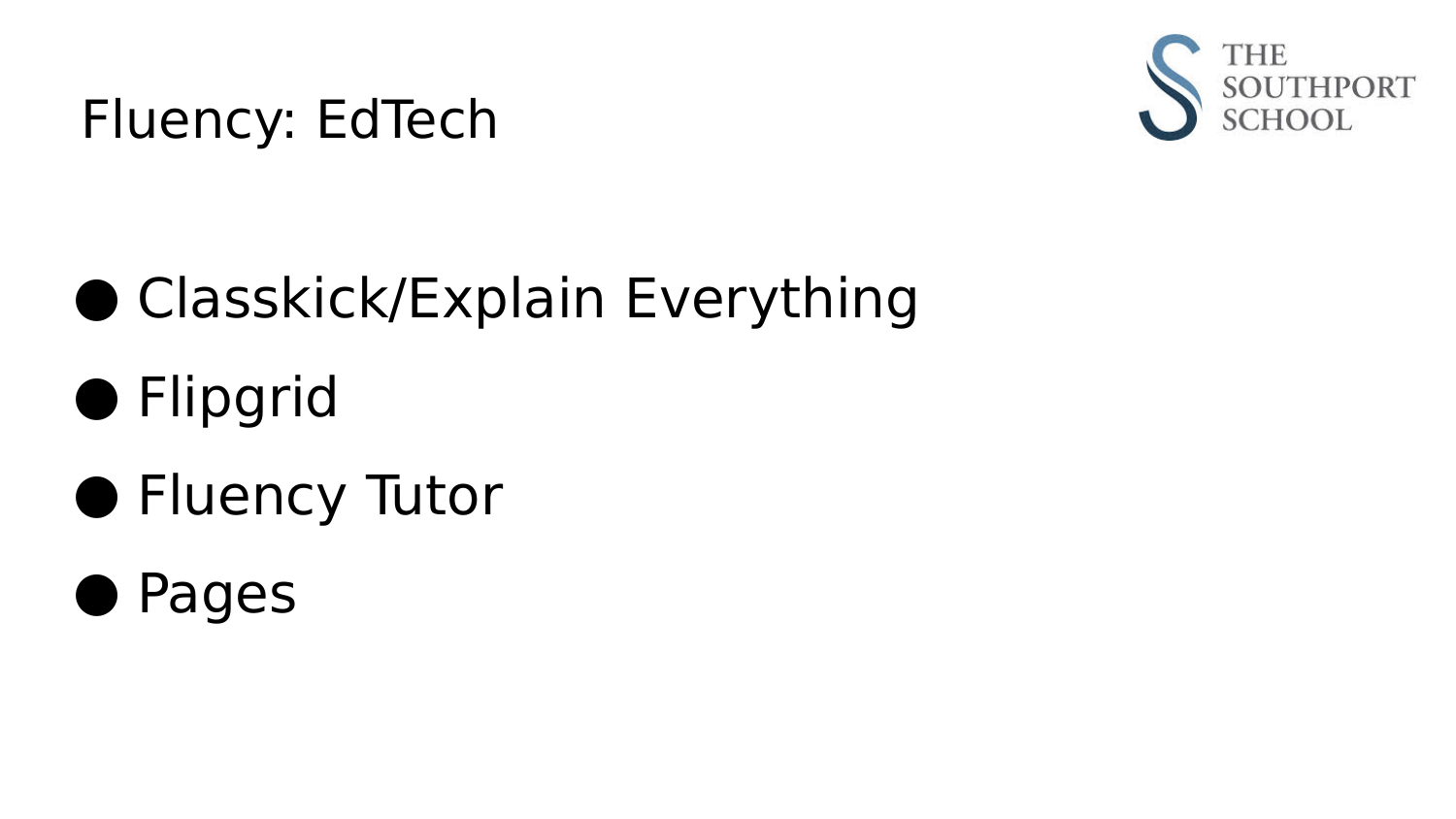

# Fluency: EdTech
Classkick/Explain Everything
Flipgrid
Fluency Tutor
Pages